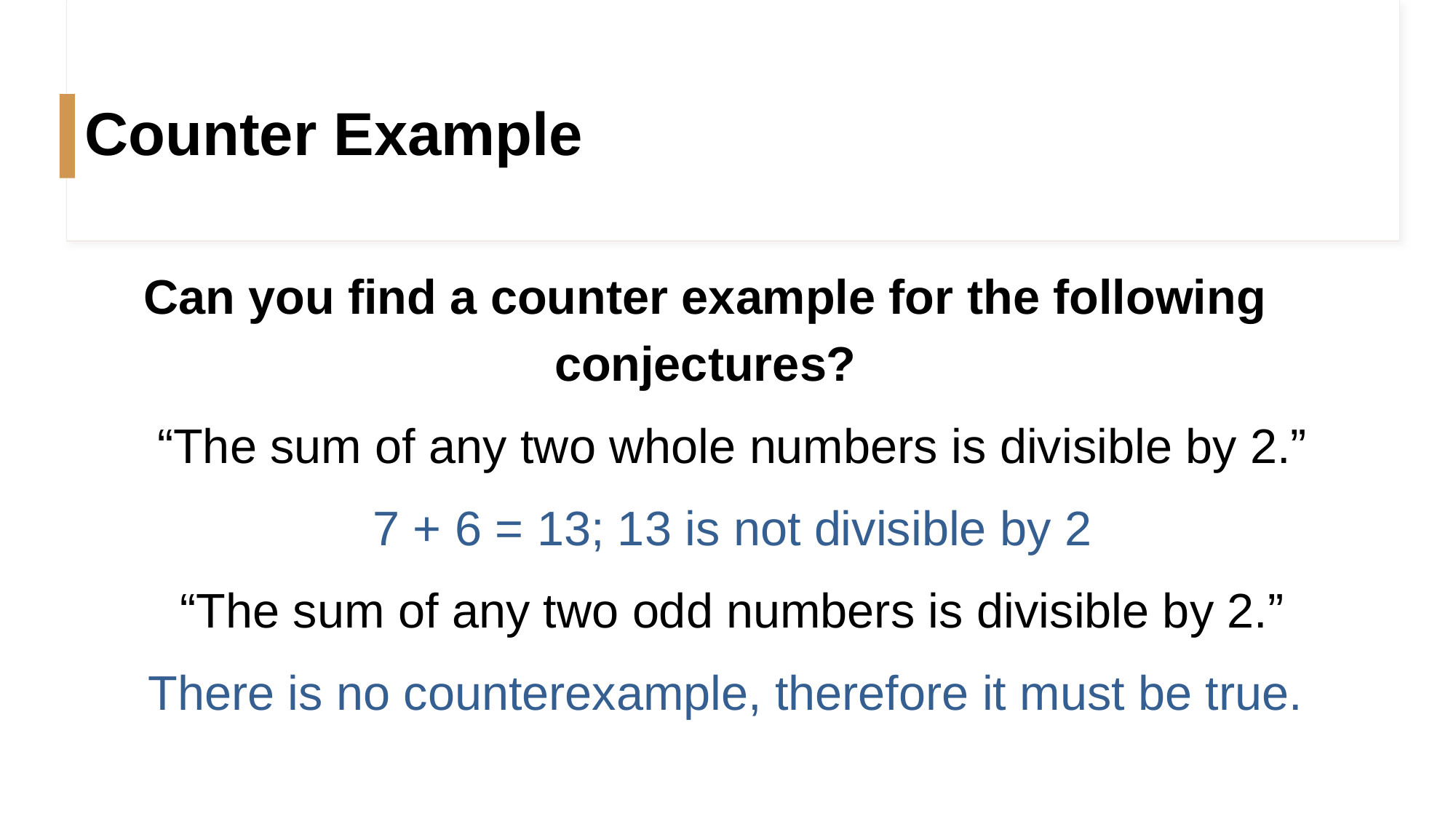

# Counter Example
Can you find a counter example for the following conjectures?
“The sum of any two whole numbers is divisible by 2.”
7 + 6 = 13; 13 is not divisible by 2
“The sum of any two odd numbers is divisible by 2.”
There is no counterexample, therefore it must be true.